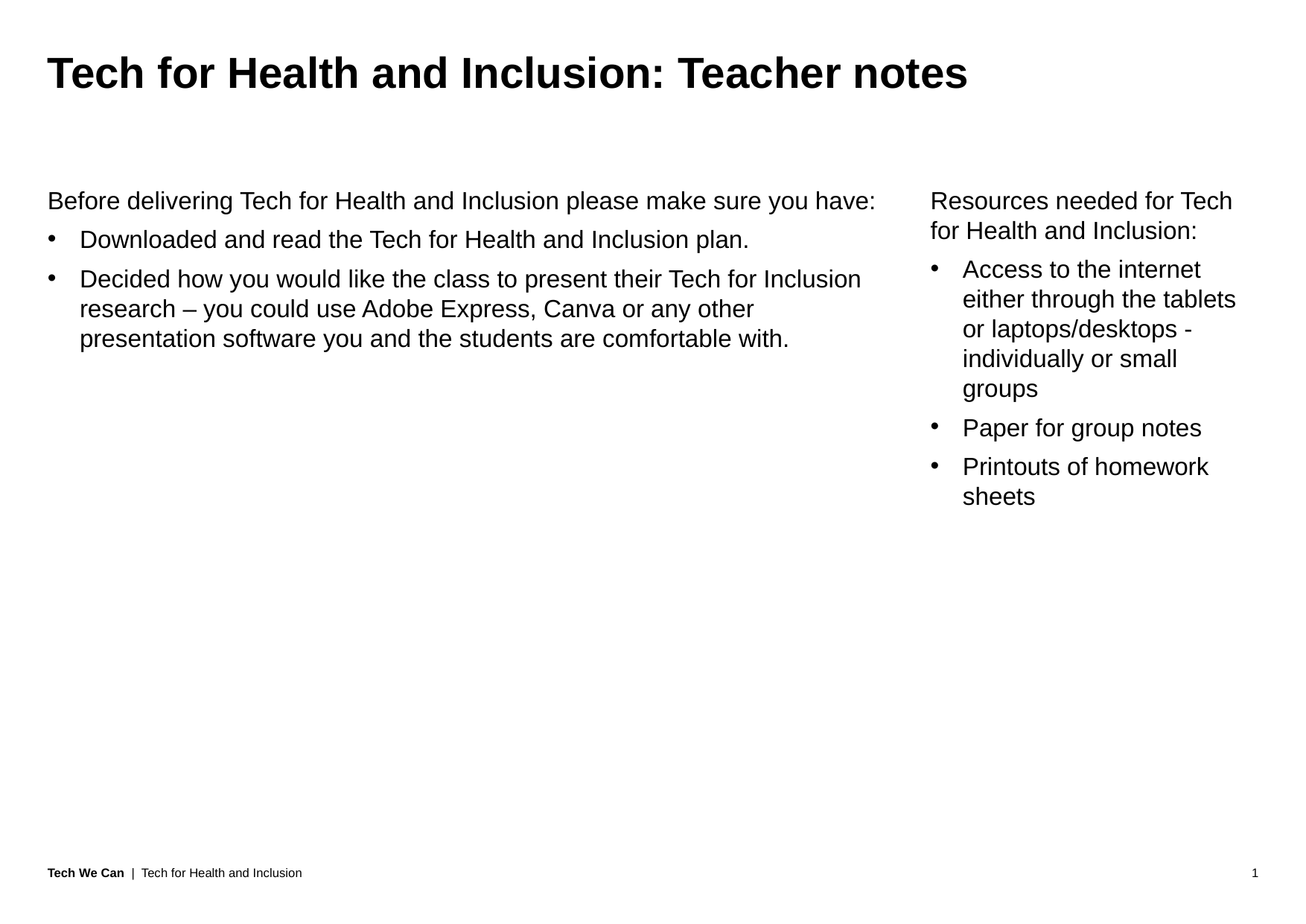

# Tech for Health and Inclusion: Teacher notes
Before delivering Tech for Health and Inclusion please make sure you have:
Downloaded and read the Tech for Health and Inclusion plan.
Decided how you would like the class to present their Tech for Inclusion research – you could use Adobe Express, Canva or any other presentation software you and the students are comfortable with.
Resources needed for Tech for Health and Inclusion:
Access to the internet either through the tablets or laptops/desktops - individually or small groups
Paper for group notes
Printouts of homework sheets
1